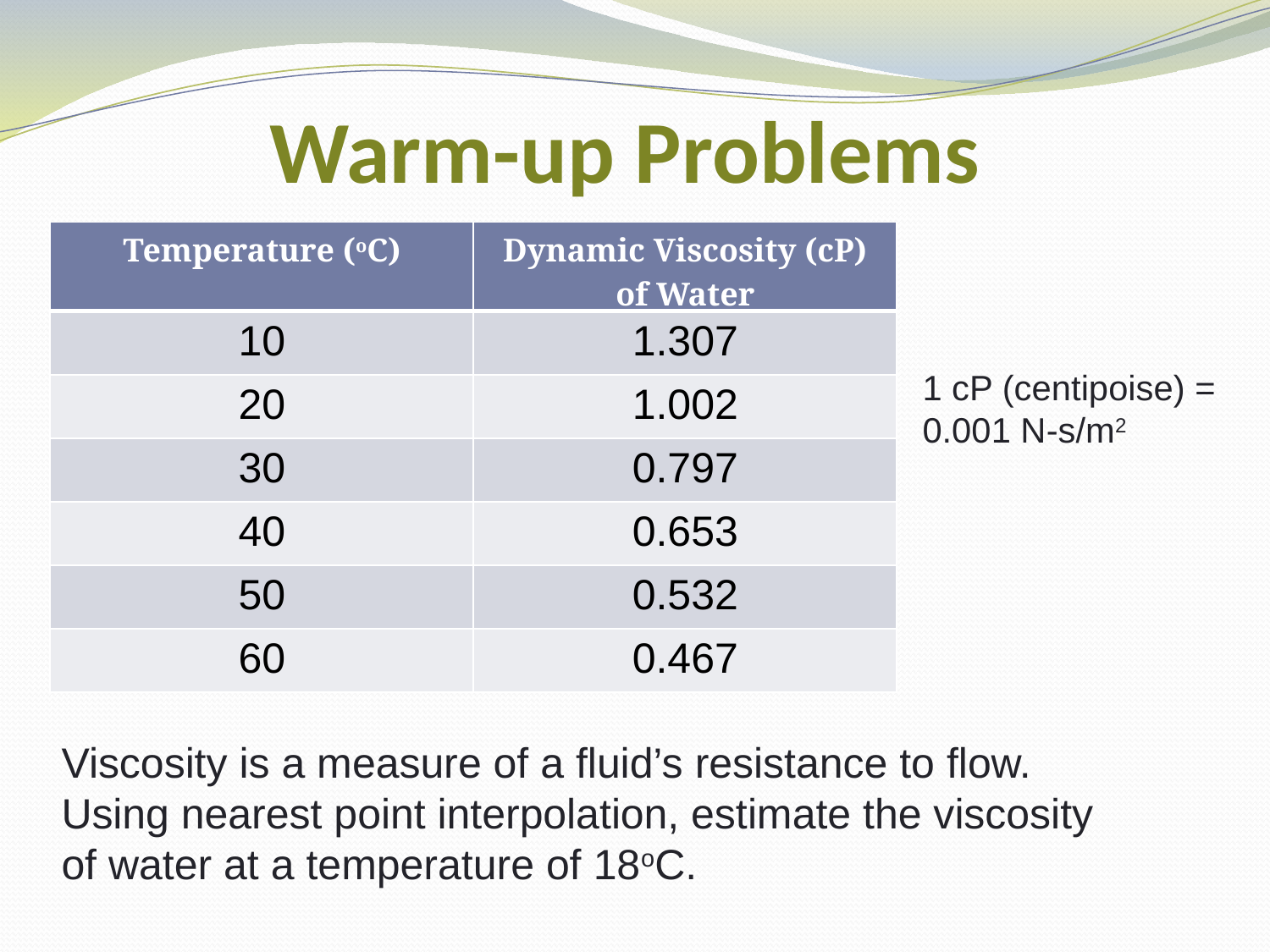

# Warm-up Problems
| Temperature (oC) | Dynamic Viscosity (cP) of Water |
| --- | --- |
| 10 | 1.307 |
| 20 | 1.002 |
| 30 | 0.797 |
| 40 | 0.653 |
| 50 | 0.532 |
| 60 | 0.467 |
1 cP (centipoise) = 0.001 N-s/m2
Viscosity is a measure of a fluid’s resistance to flow. Using nearest point interpolation, estimate the viscosity of water at a temperature of 18oC.